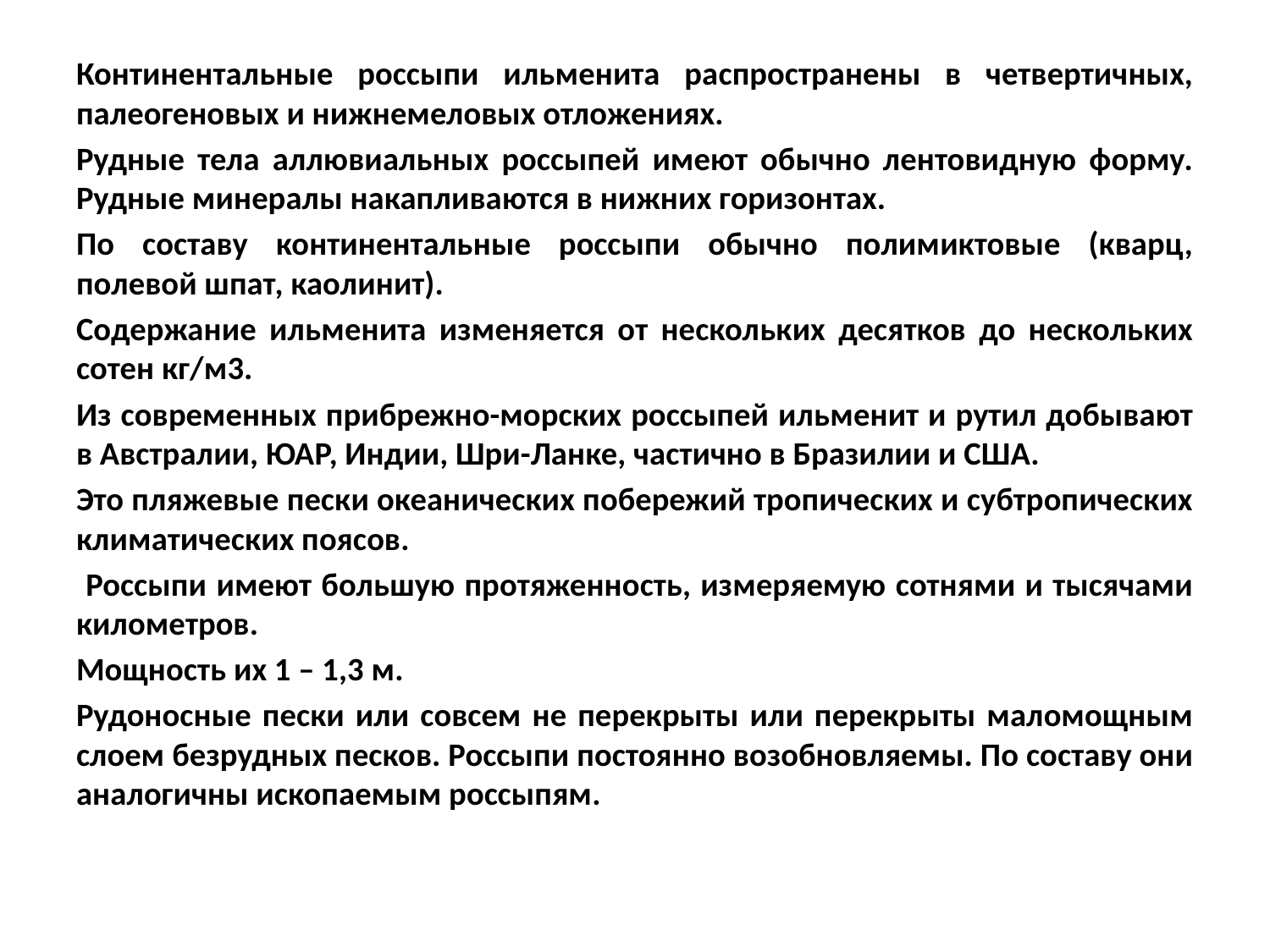

Континентальные россыпи ильменита распространены в четвертичных, палеогеновых и нижнемеловых отложениях.
Рудные тела аллювиальных россыпей имеют обычно лентовидную форму. Рудные минералы накапливаются в нижних горизонтах.
По составу континентальные россыпи обычно полимиктовые (кварц, полевой шпат, каолинит).
Содержание ильменита изменяется от нескольких десятков до нескольких сотен кг/м3.
Из современных прибрежно-морских россыпей ильменит и рутил добывают в Австралии, ЮАР, Индии, Шри-Ланке, частично в Бразилии и США.
Это пляжевые пески океанических побережий тропических и субтропических климатических поясов.
 Россыпи имеют большую протяженность, измеряемую сотнями и тысячами километров.
Мощность их 1 – 1,3 м.
Рудоносные пески или совсем не перекрыты или перекрыты маломощным слоем безрудных песков. Россыпи постоянно возобновляемы. По составу они аналогичны ископаемым россыпям.